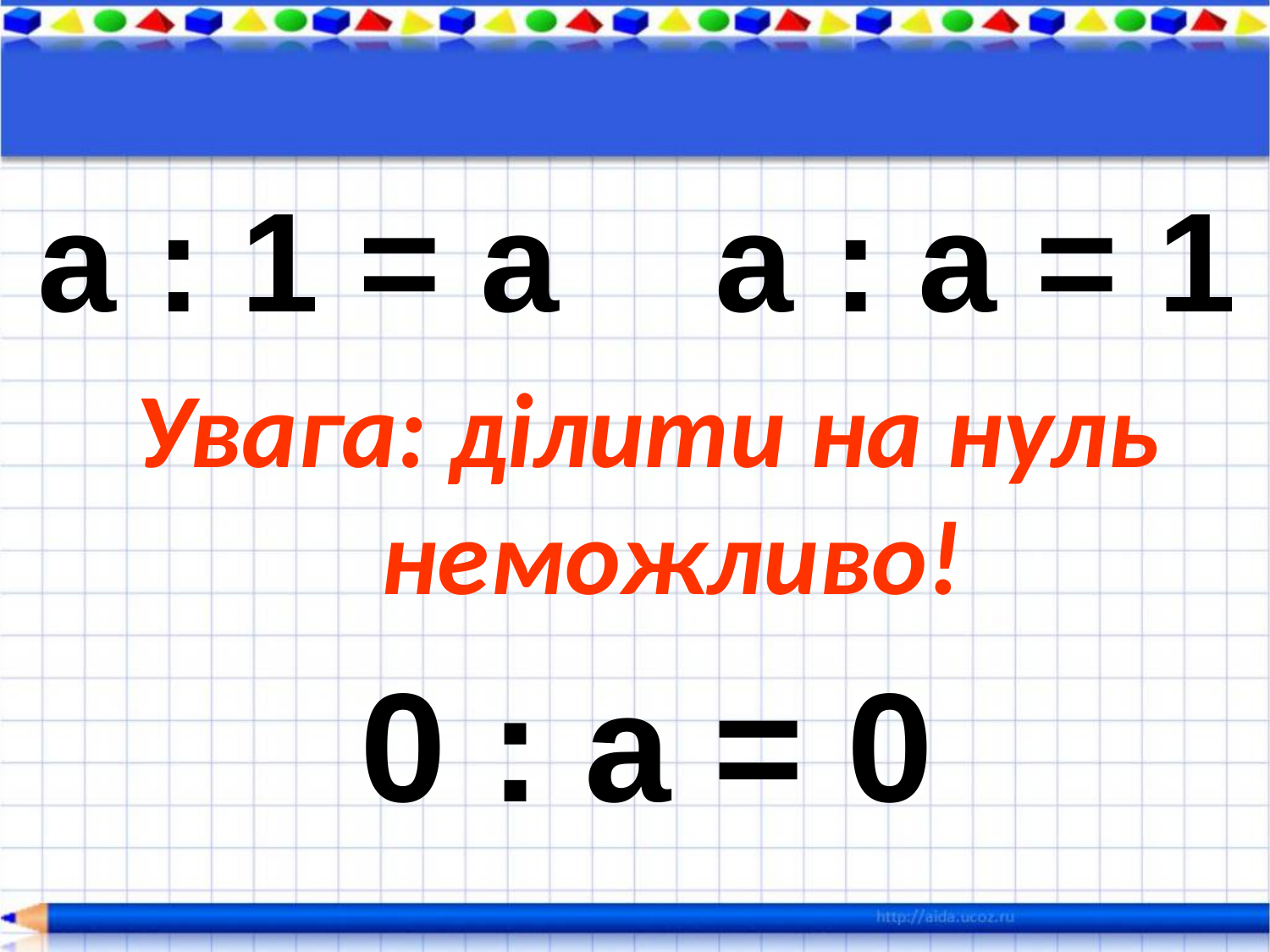

а : 1 = а    а : а = 1
Увага: ділити на нуль неможливо!
0 : а = 0